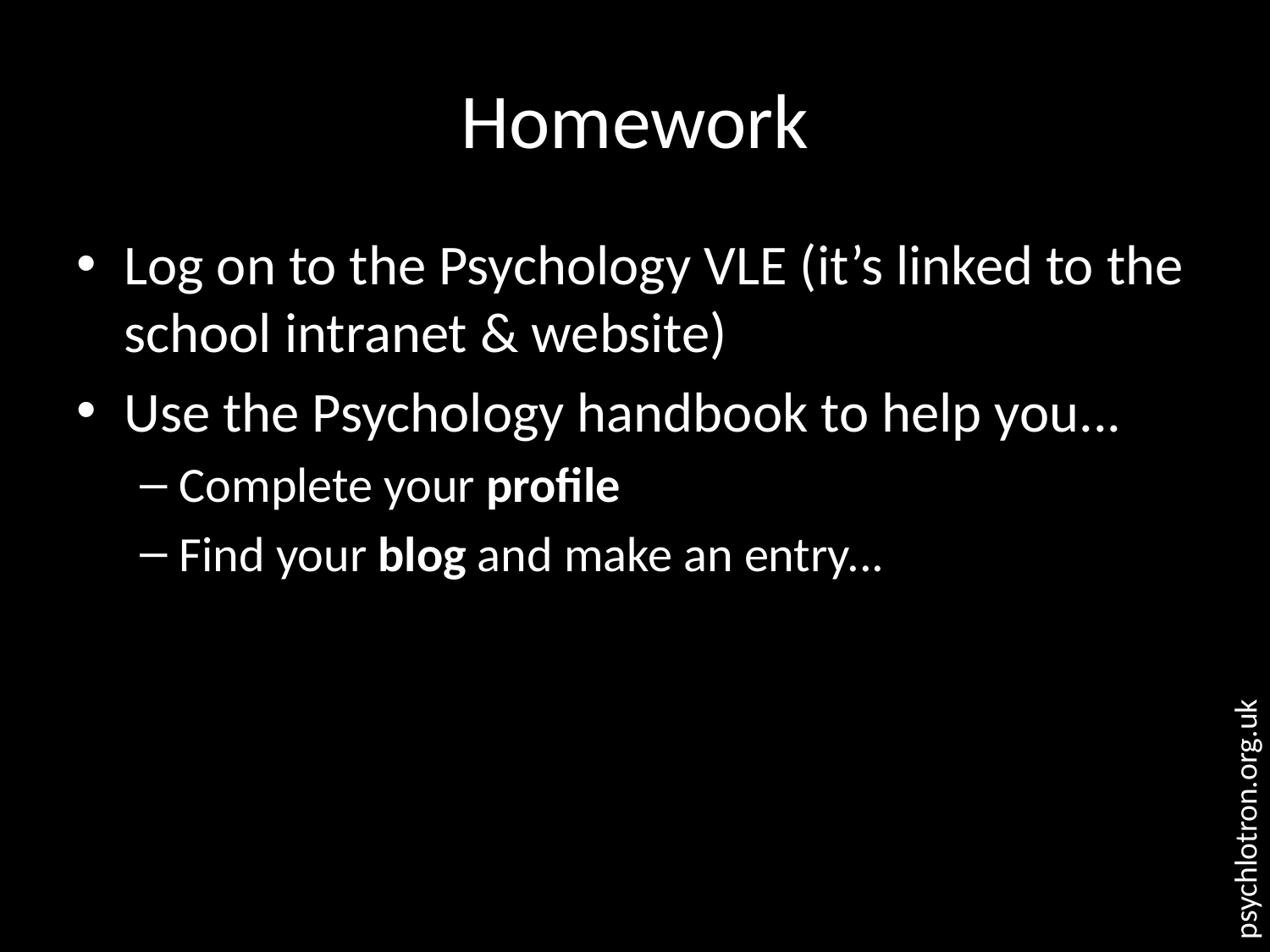

# Homework
Log on to the Psychology VLE (it’s linked to the school intranet & website)
Use the Psychology handbook to help you...
Complete your profile
Find your blog and make an entry...